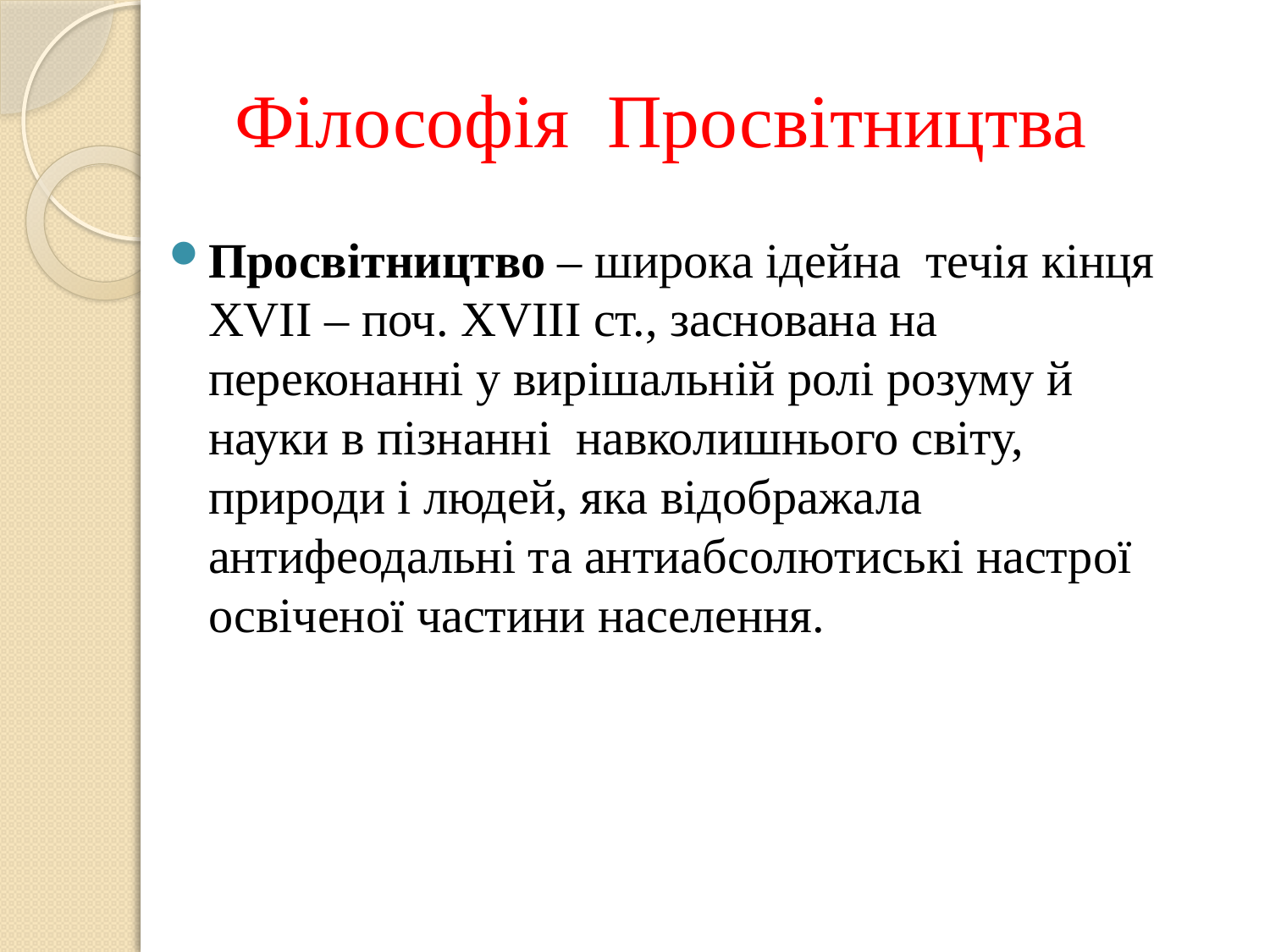

# Філософія  Просвітництва

Просвітництво – широка ідейна  течія кінця ХVII – поч. XVIII ст., заснована на переконанні у вирішальній ролі розуму й науки в пізнанні  навколишнього світу, природи і людей, яка відображала антифеодальні та антиабсолютиські настрої освіченої частини населення.